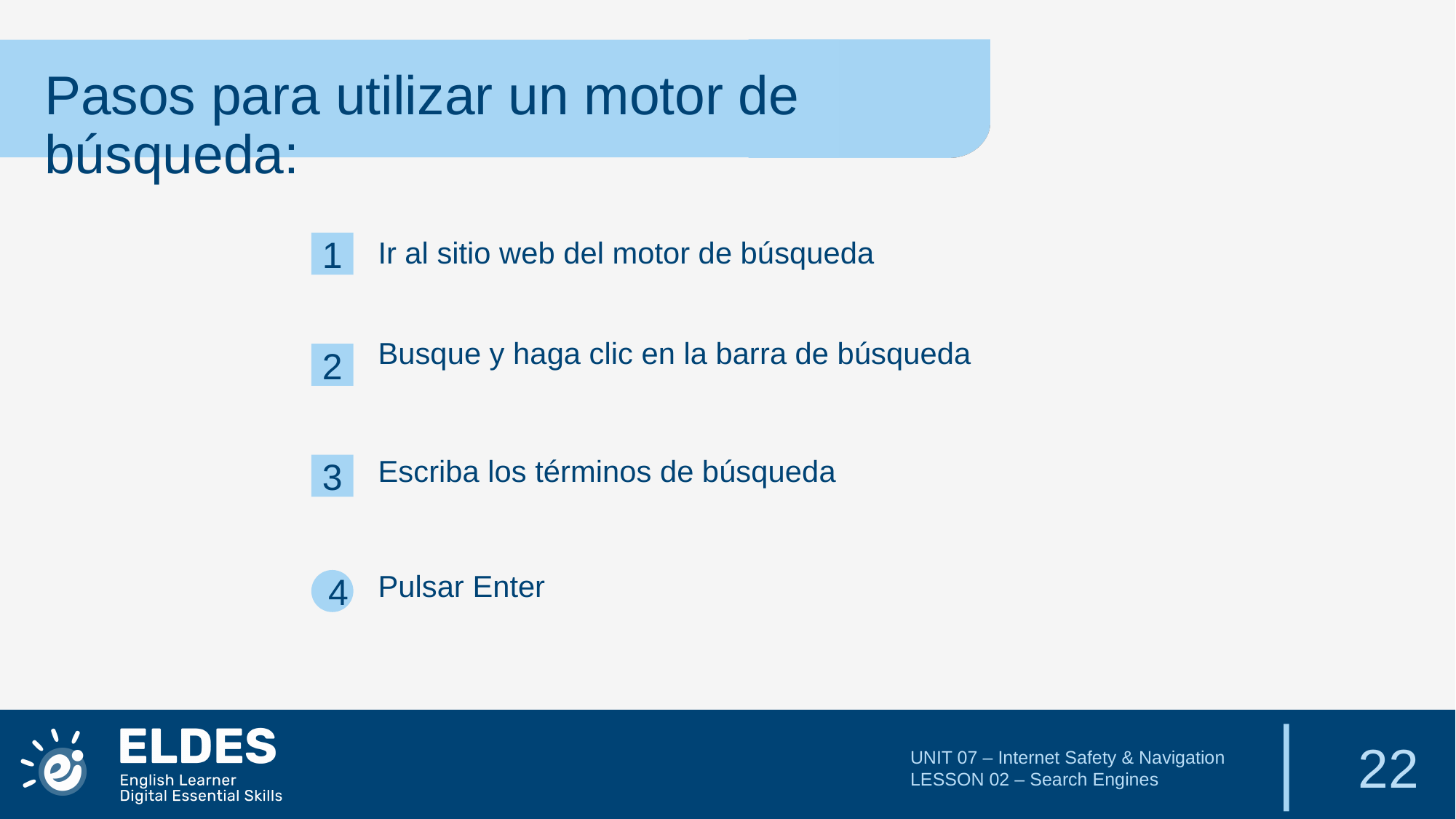

Pasos para utilizar un motor de búsqueda:
1
Ir al sitio web del motor de búsqueda
Busque y haga clic en la barra de búsqueda
2
Escriba los términos de búsqueda
3
Pulsar Enter
4
22
UNIT 07 – Internet Safety & Navigation
LESSON 02 – Search Engines